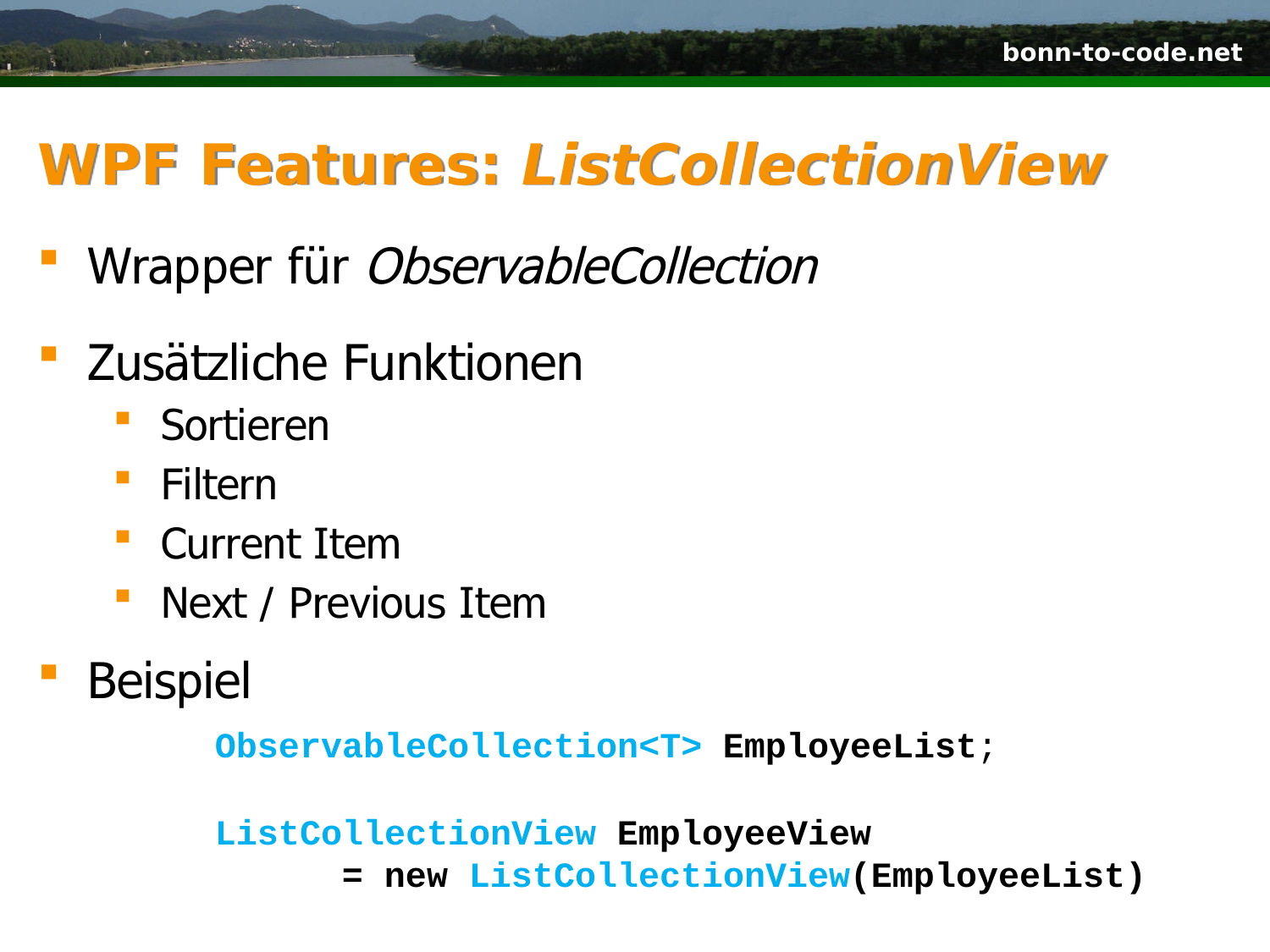

# WPF Features: ListCollectionView
Wrapper für ObservableCollection

Zusätzliche Funktionen
Sortieren
Filtern
Current Item
Next / Previous Item

Beispiel
	ObservableCollection<T> EmployeeList;
	ListCollectionView EmployeeView
		= new ListCollectionView(EmployeeList)